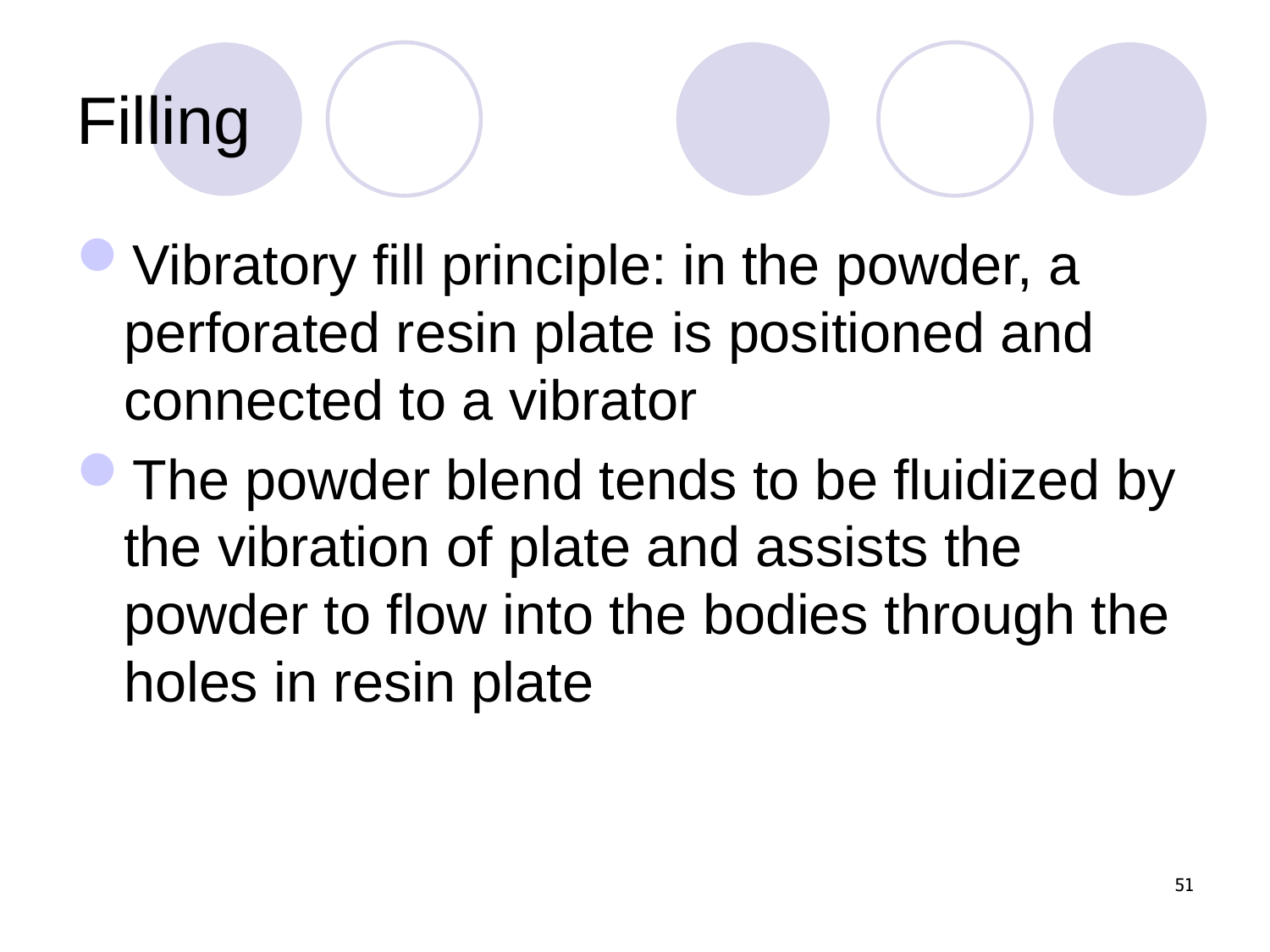

# Filling
Vibratory fill principle: in the powder, a perforated resin plate is positioned and connected to a vibrator
The powder blend tends to be fluidized by the vibration of plate and assists the powder to flow into the bodies through the holes in resin plate
51